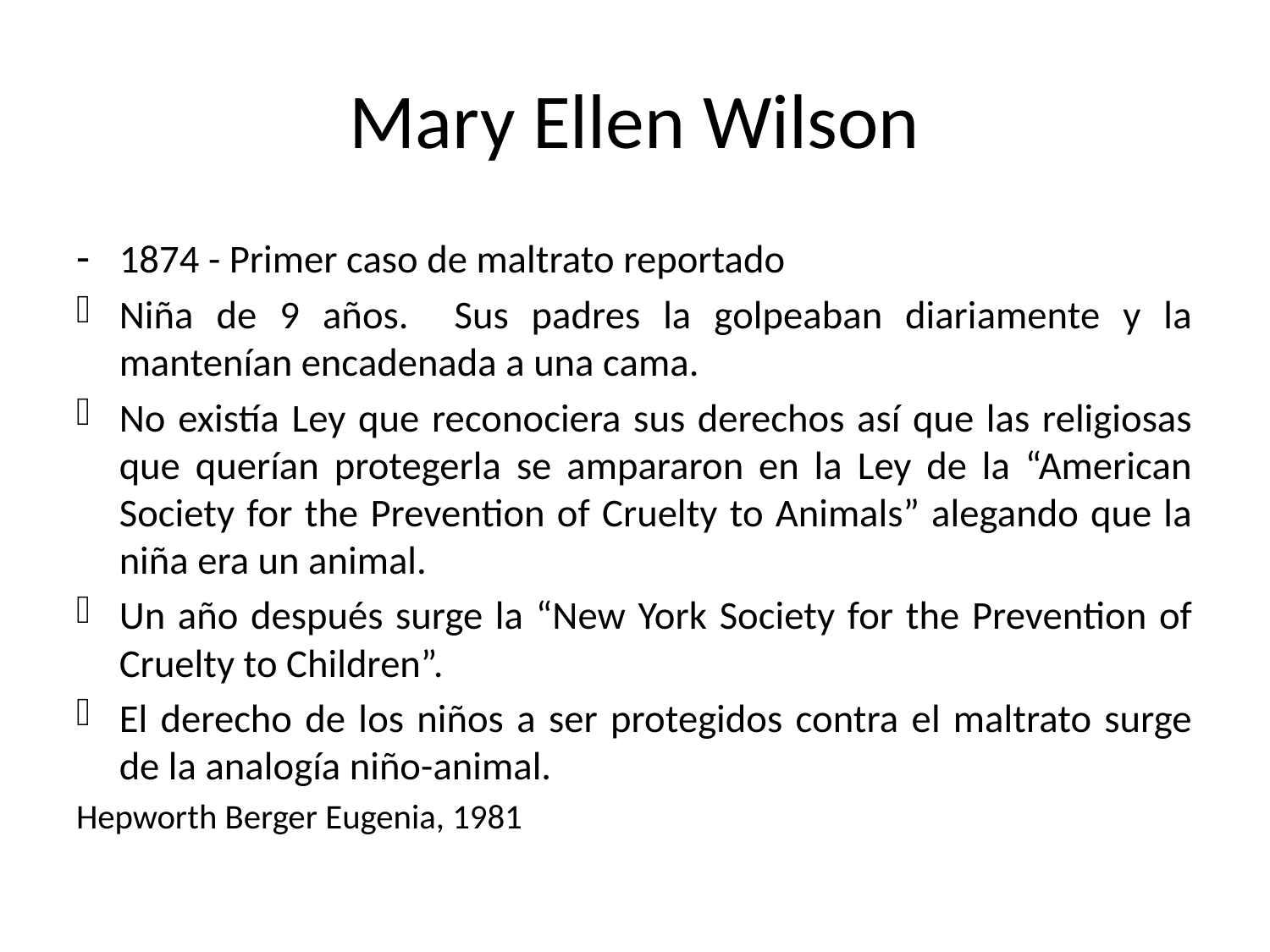

# Mary Ellen Wilson
-	1874 - Primer caso de maltrato reportado
Niña de 9 años.  Sus padres la golpeaban diariamente y la mantenían encadenada a una cama.
No existía Ley que reconociera sus derechos así que las religiosas que querían protegerla se ampararon en la Ley de la “American Society for the Prevention of Cruelty to Animals” alegando que la niña era un animal.
Un año después surge la “New York Society for the Prevention of Cruelty to Children”.
El derecho de los niños a ser protegidos contra el maltrato surge de la analogía niño-animal.
Hepworth Berger Eugenia, 1981